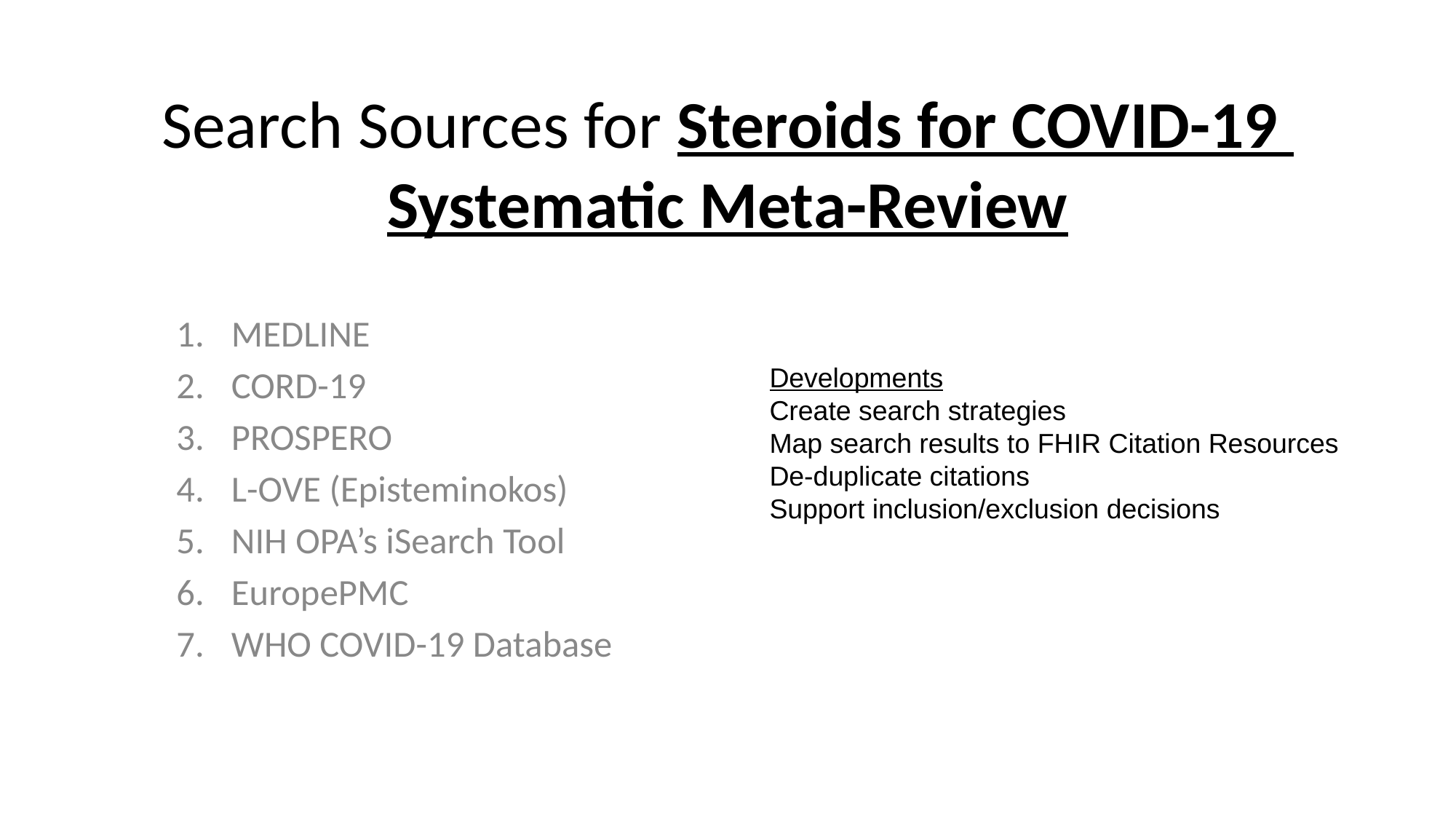

# Search Sources for Steroids for COVID-19 Systematic Meta-Review
MEDLINE
CORD-19
PROSPERO
L-OVE (Episteminokos)
NIH OPA’s iSearch Tool
EuropePMC
WHO COVID-19 Database
Developments
Create search strategies
Map search results to FHIR Citation Resources
De-duplicate citations
Support inclusion/exclusion decisions